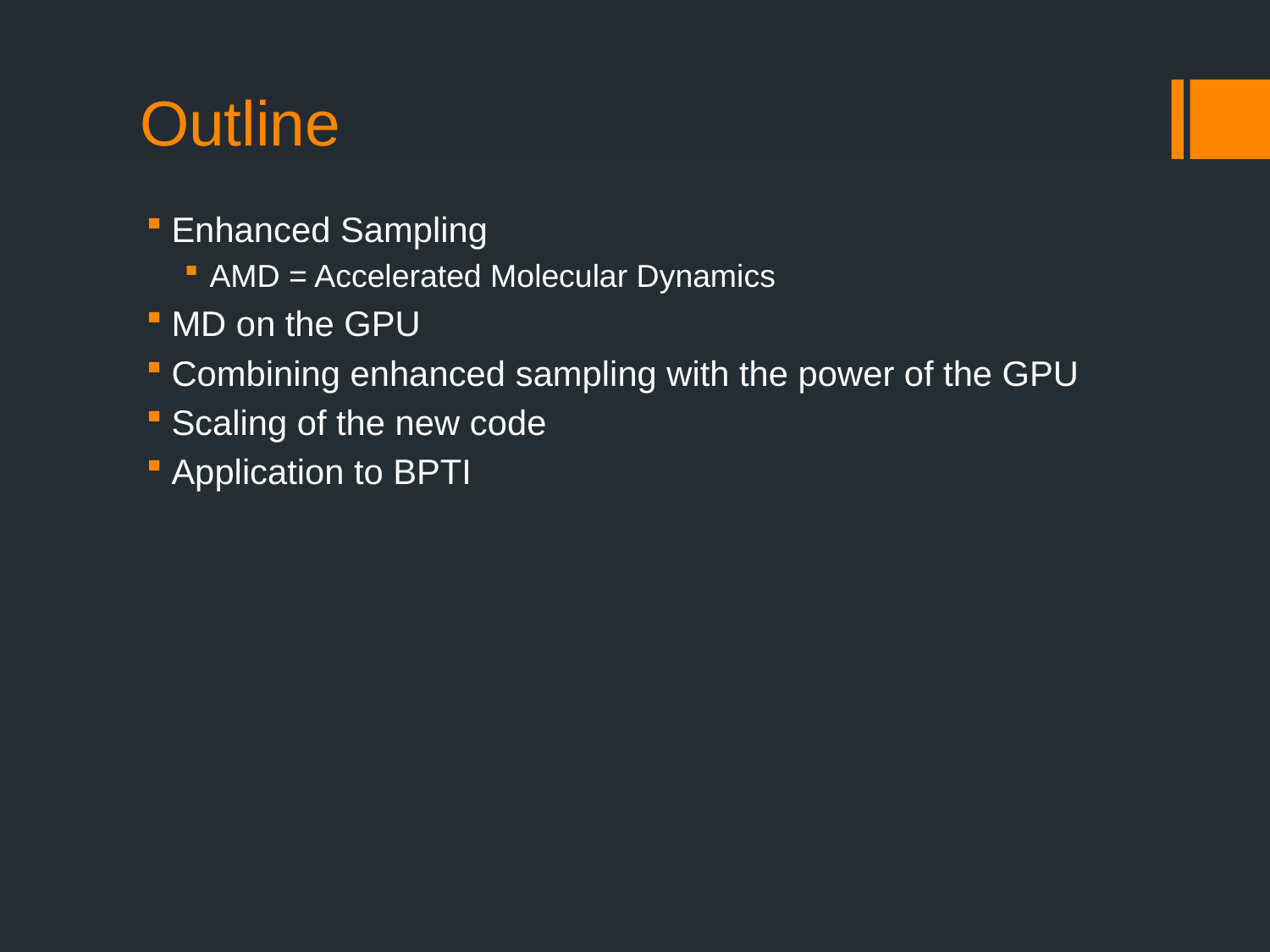

# Outline
Enhanced Sampling
AMD = Accelerated Molecular Dynamics
MD on the GPU
Combining enhanced sampling with the power of the GPU
Scaling of the new code
Application to BPTI